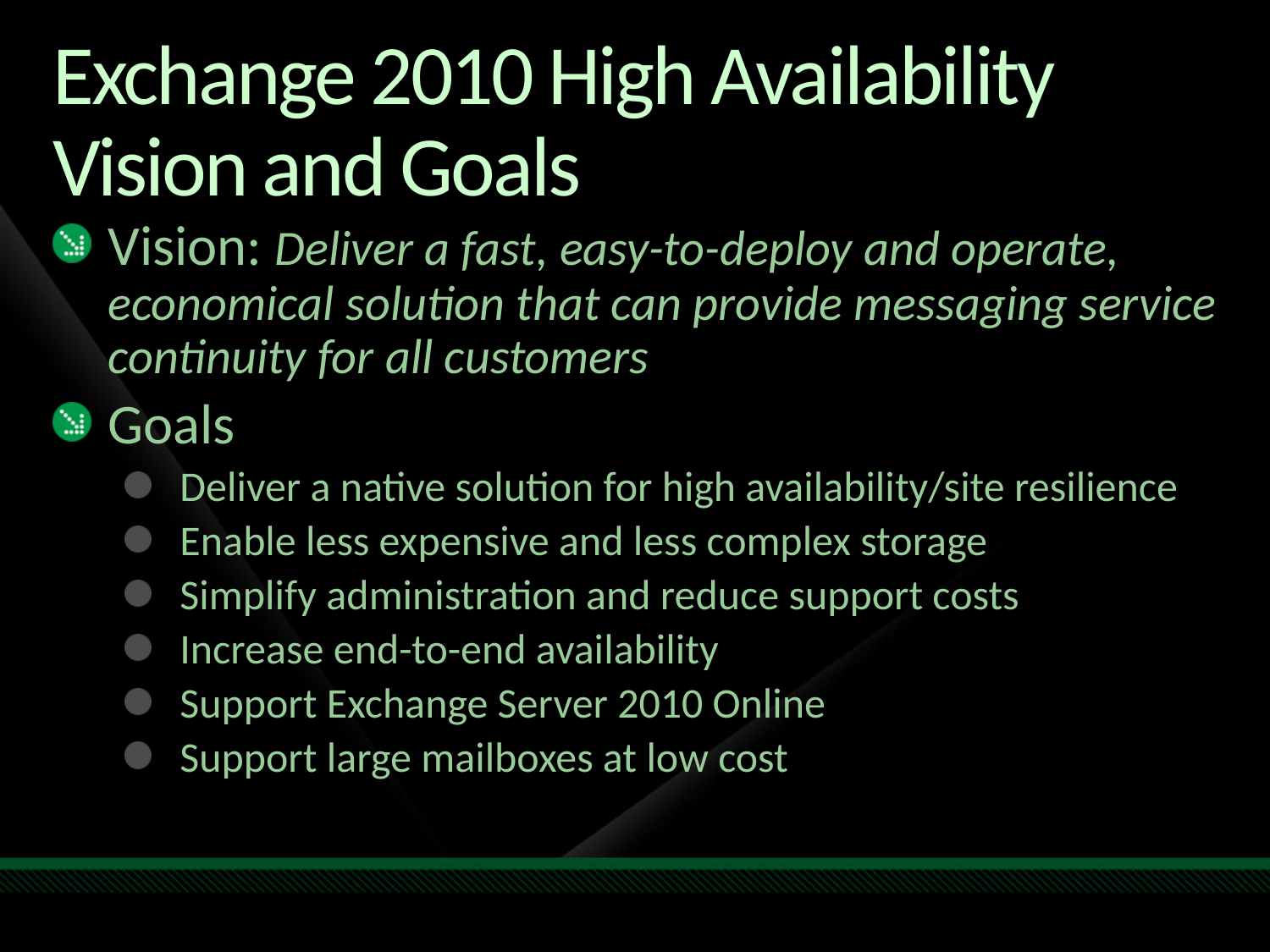

# Exchange 2010 High Availability Vision and Goals
Vision: Deliver a fast, easy-to-deploy and operate, economical solution that can provide messaging service continuity for all customers
Goals
Deliver a native solution for high availability/site resilience
Enable less expensive and less complex storage
Simplify administration and reduce support costs
Increase end-to-end availability
Support Exchange Server 2010 Online
Support large mailboxes at low cost